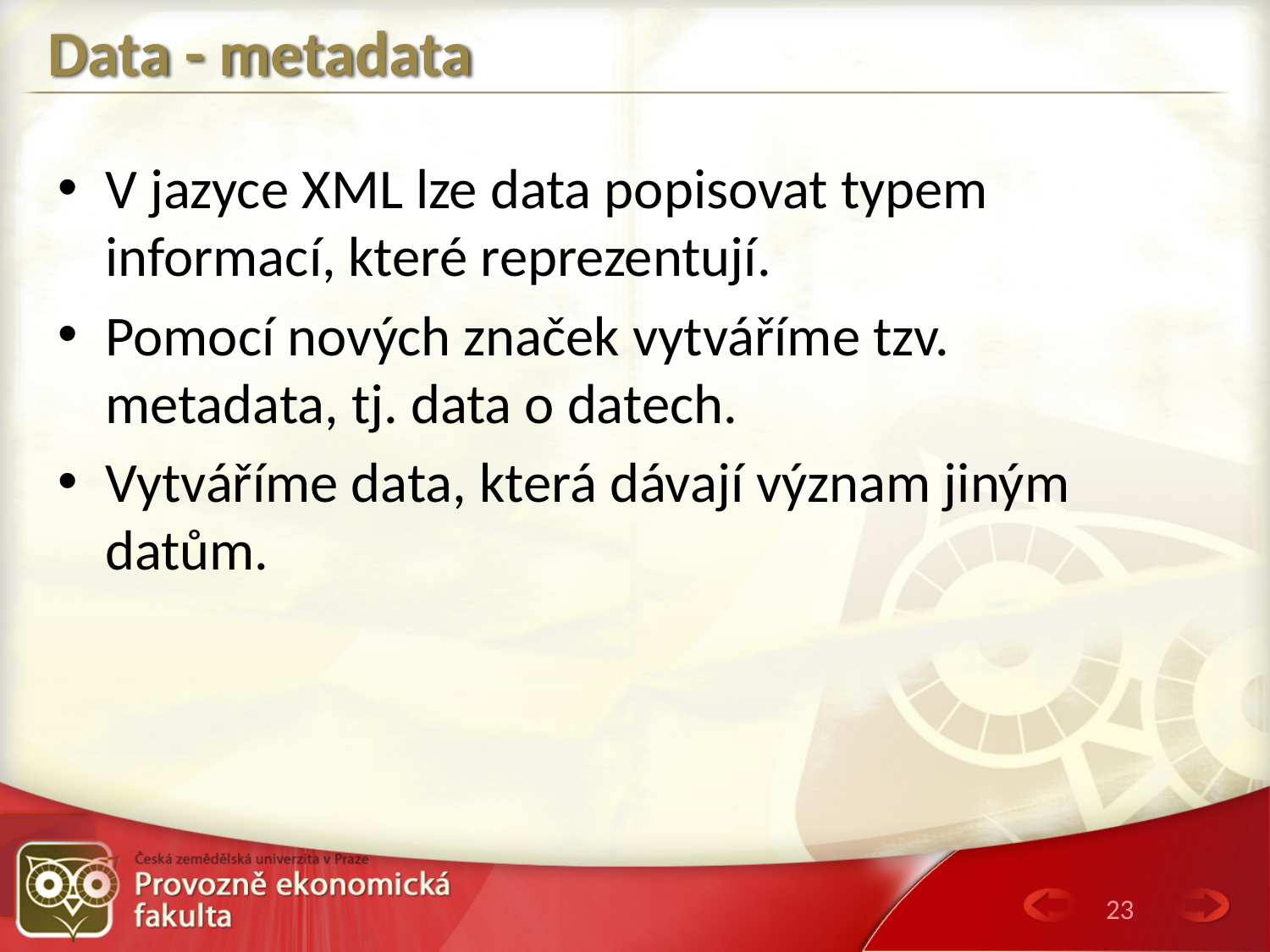

# Data - metadata
V jazyce XML lze data popisovat typem informací, které reprezentují.
Pomocí nových značek vytváříme tzv. metadata, tj. data o datech.
Vytváříme data, která dávají význam jiným datům.